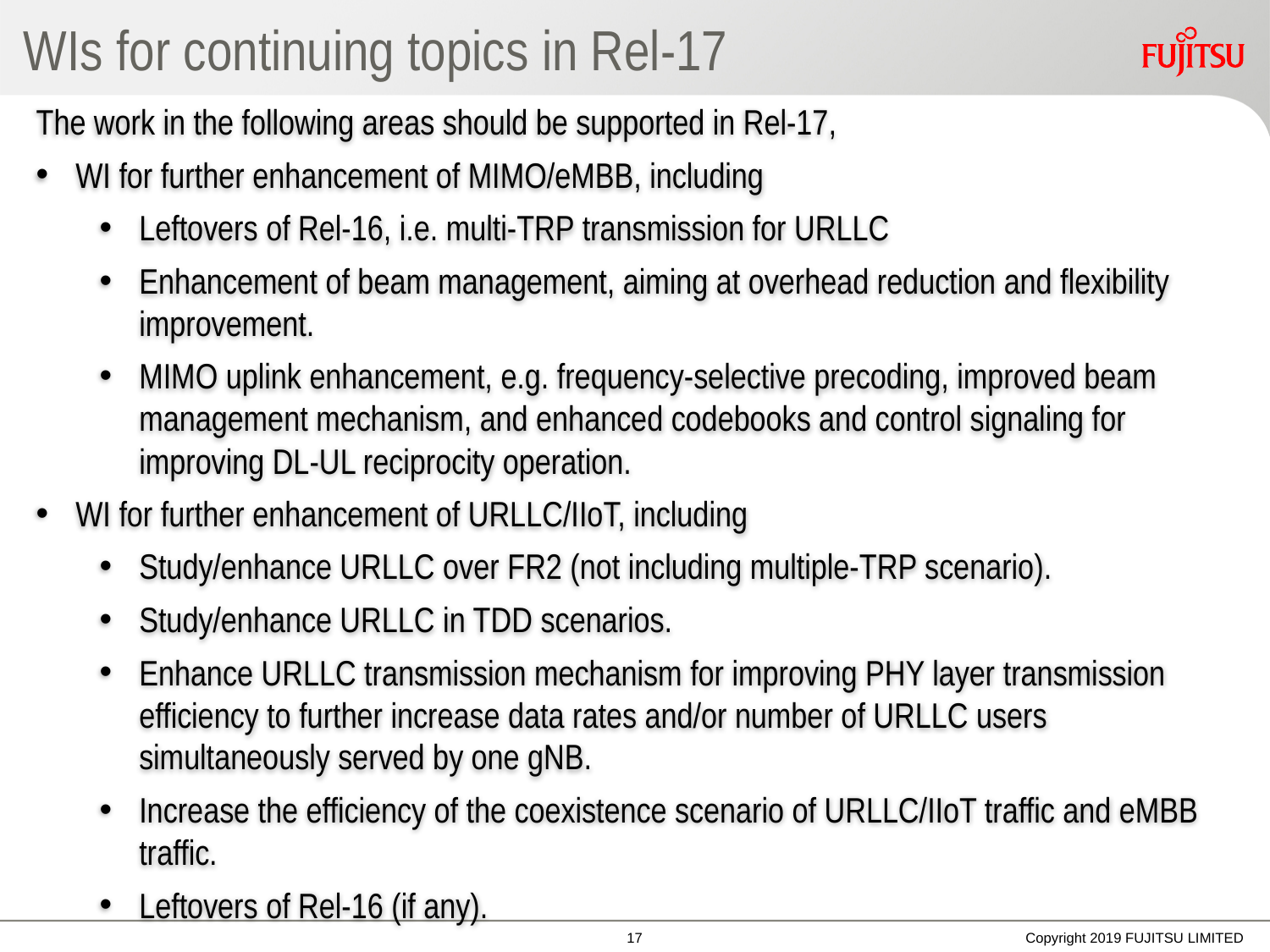

# WIs for continuing topics in Rel-17
The work in the following areas should be supported in Rel-17,
WI for further enhancement of MIMO/eMBB, including
Leftovers of Rel-16, i.e. multi-TRP transmission for URLLC
Enhancement of beam management, aiming at overhead reduction and flexibility improvement.
MIMO uplink enhancement, e.g. frequency-selective precoding, improved beam management mechanism, and enhanced codebooks and control signaling for improving DL-UL reciprocity operation.
WI for further enhancement of URLLC/IIoT, including
Study/enhance URLLC over FR2 (not including multiple-TRP scenario).
Study/enhance URLLC in TDD scenarios.
Enhance URLLC transmission mechanism for improving PHY layer transmission efficiency to further increase data rates and/or number of URLLC users simultaneously served by one gNB.
Increase the efficiency of the coexistence scenario of URLLC/IIoT traffic and eMBB traffic.
Leftovers of Rel-16 (if any).
17
Copyright 2019 FUJITSU LIMITED